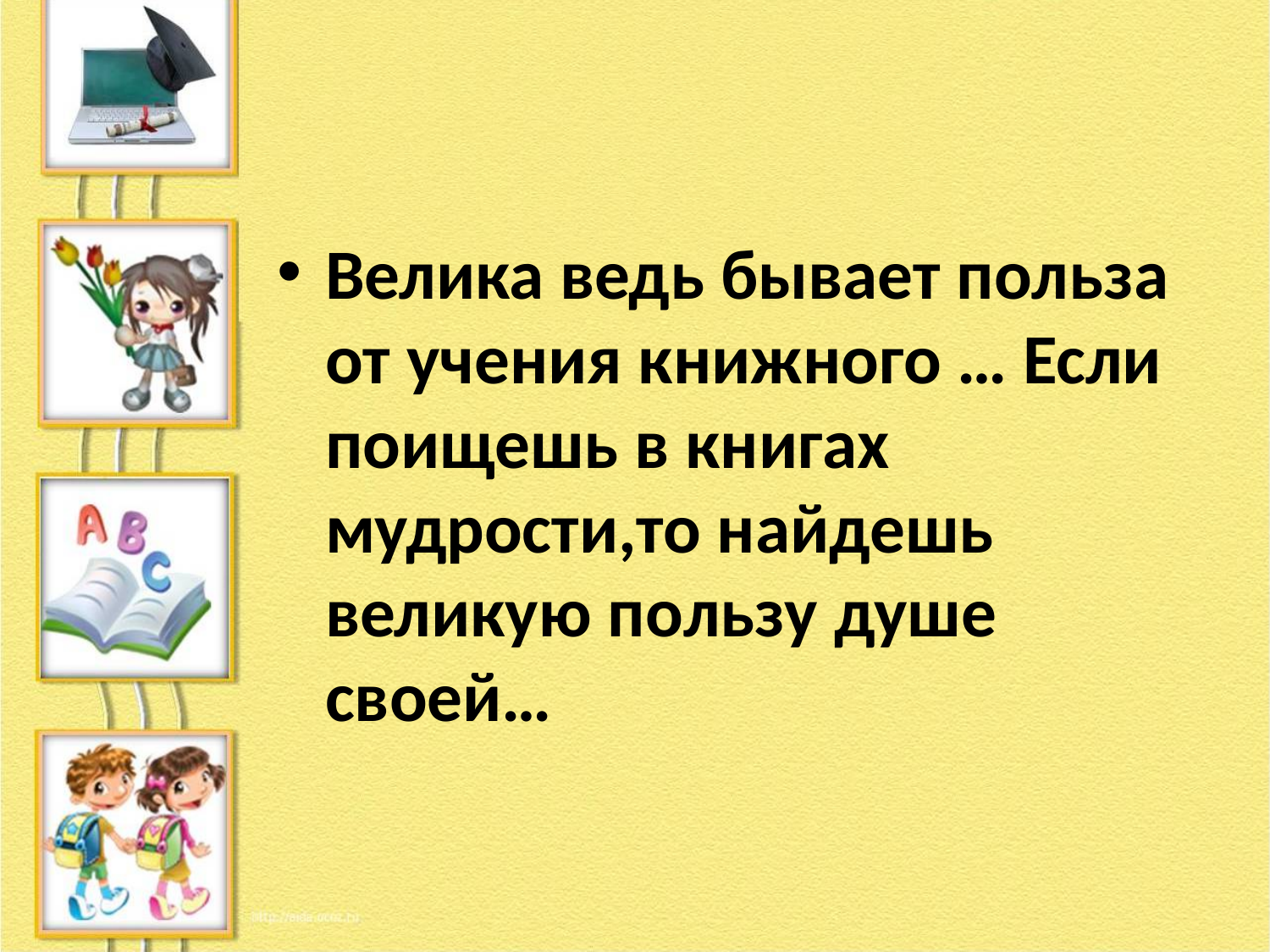

#
Велика ведь бывает польза от учения книжного … Если поищешь в книгах мудрости,то найдешь великую пользу душе своей…